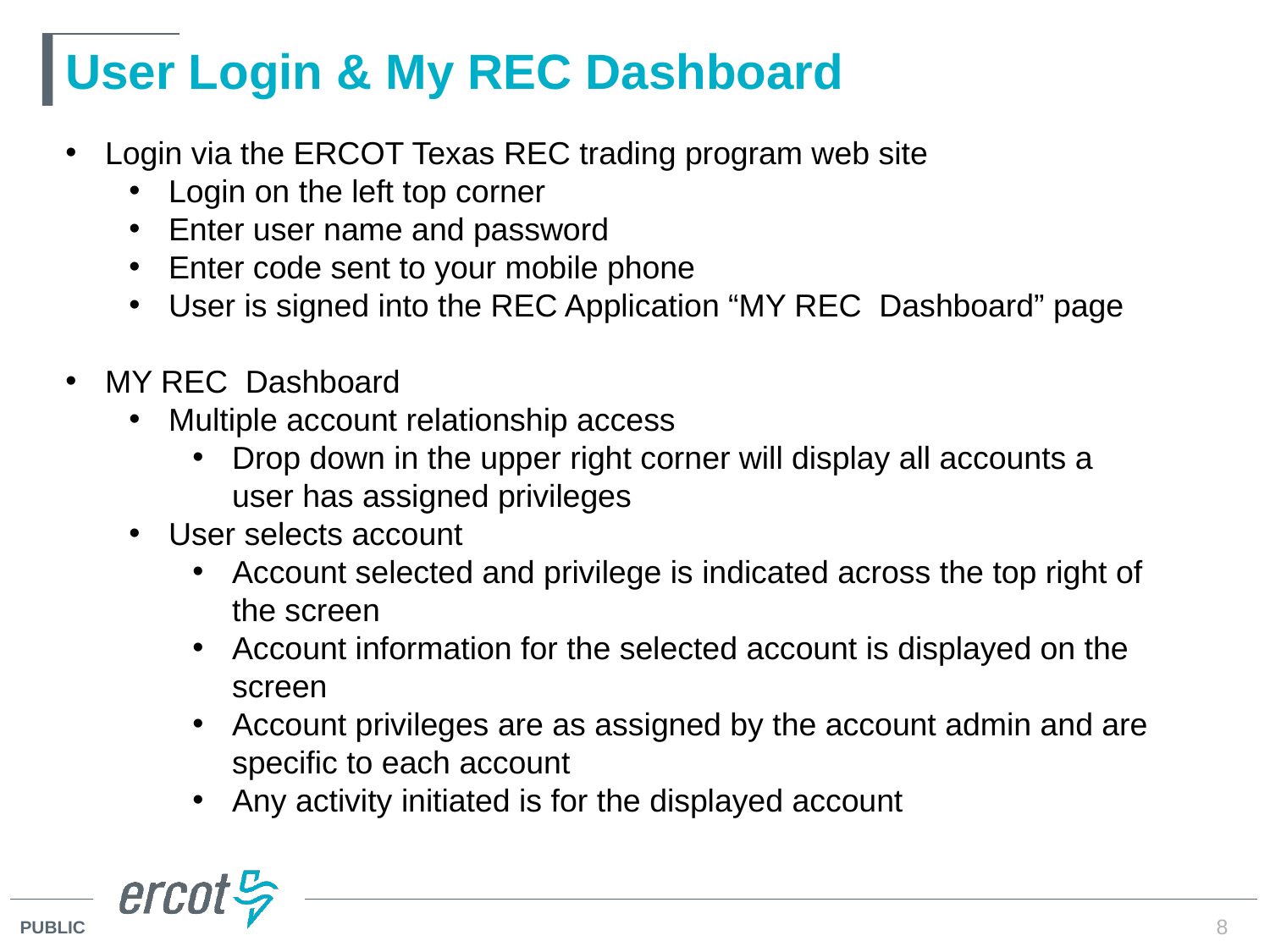

# User Login & My REC Dashboard
Login via the ERCOT Texas REC trading program web site
Login on the left top corner
Enter user name and password
Enter code sent to your mobile phone
User is signed into the REC Application “MY REC  Dashboard” page

MY REC  Dashboard
Multiple account relationship access
Drop down in the upper right corner will display all accounts a user has assigned privileges
User selects account
Account selected and privilege is indicated across the top right of the screen
Account information for the selected account is displayed on the screen
Account privileges are as assigned by the account admin and are specific to each account
Any activity initiated is for the displayed account
8